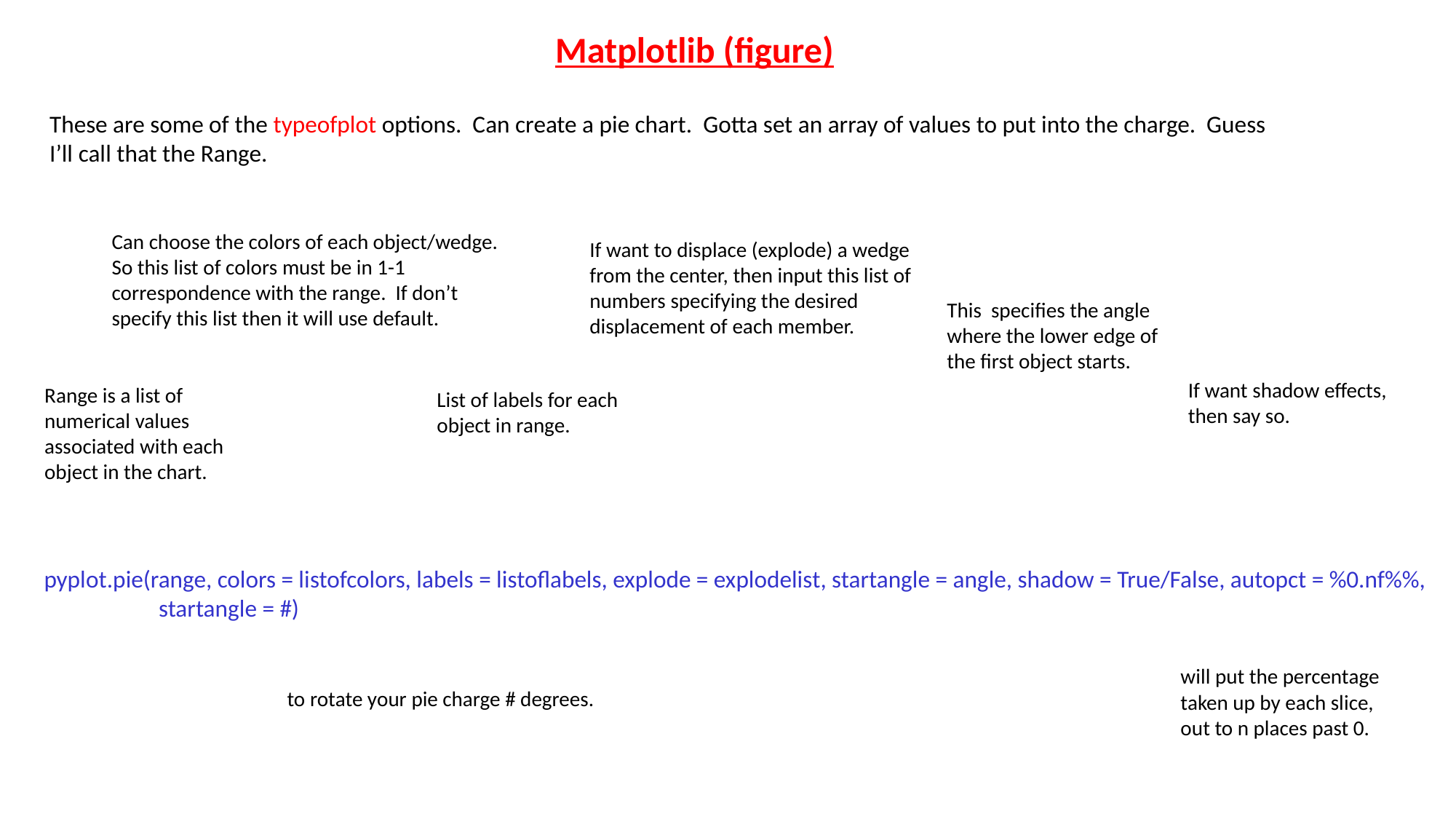

Matplotlib (figure)
These are some of the typeofplot options.  Can create a pie chart.  Gotta set an array of values to put into the charge.  Guess I’ll call that the Range.
Can choose the colors of each object/wedge.  So this list of colors must be in 1-1 correspondence with the range.  If don’t specify this list then it will use default.
If want to displace (explode) a wedge from the center, then input this list of numbers specifying the desired displacement of each member.
This  specifies the angle where the lower edge of the first object starts.
If want shadow effects, then say so.
Range is a list of numerical values associated with each object in the chart.
List of labels for each object in range.
pyplot.pie(range, colors = listofcolors, labels = listoflabels, explode = explodelist, startangle = angle, shadow = True/False, autopct = %0.nf%%,
                     startangle = #)
will put the percentage taken up by each slice, out to n places past 0.
to rotate your pie charge # degrees.